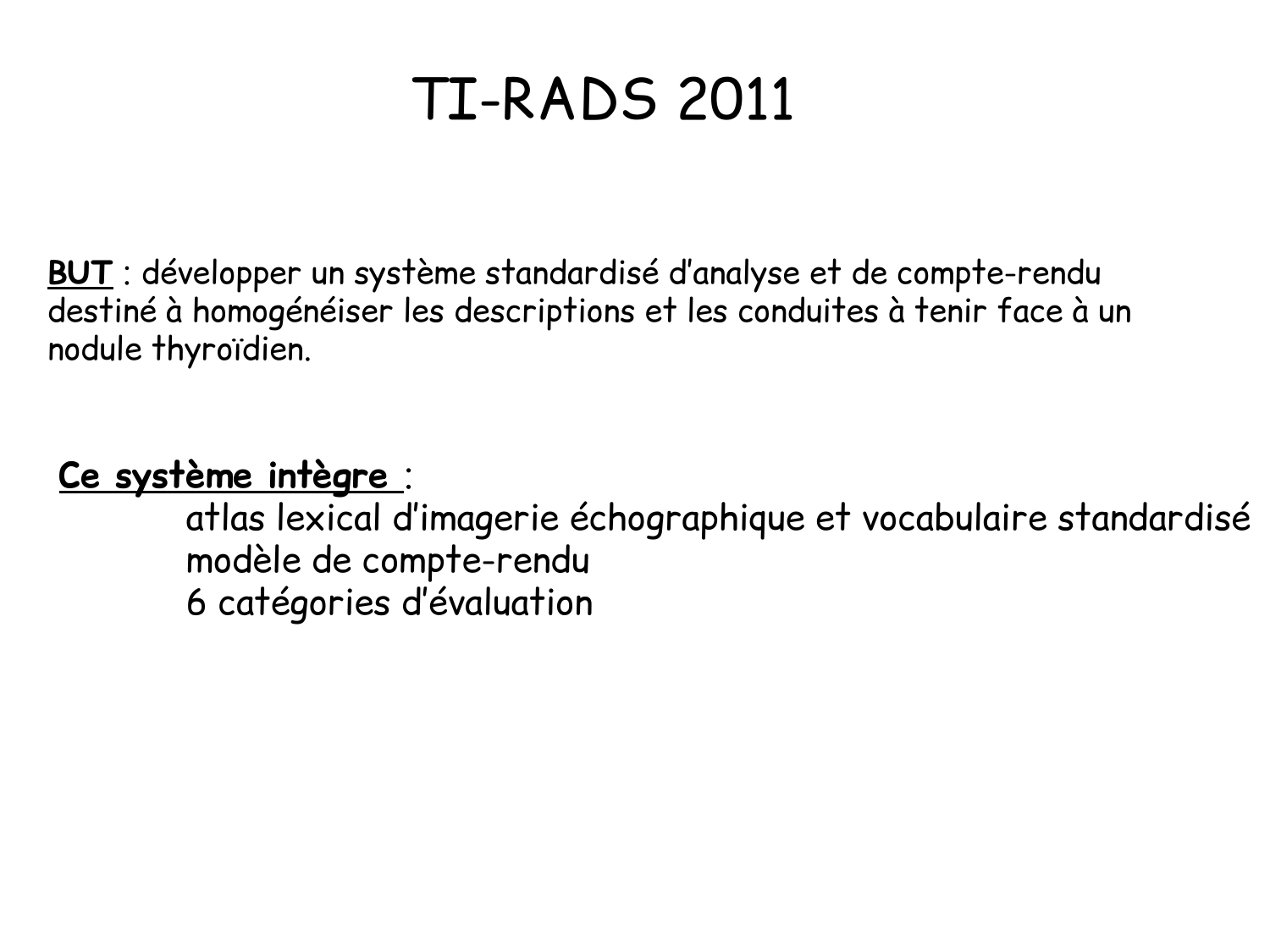

TI-RADS 2011
BUT : développer un système standardisé d’analyse et de compte-rendu  destiné à homogénéiser les descriptions et les conduites à tenir face à un nodule thyroïdien.
Ce système intègre :
	atlas lexical d’imagerie échographique et vocabulaire standardisé
	modèle de compte-rendu
	6 catégories d’évaluation